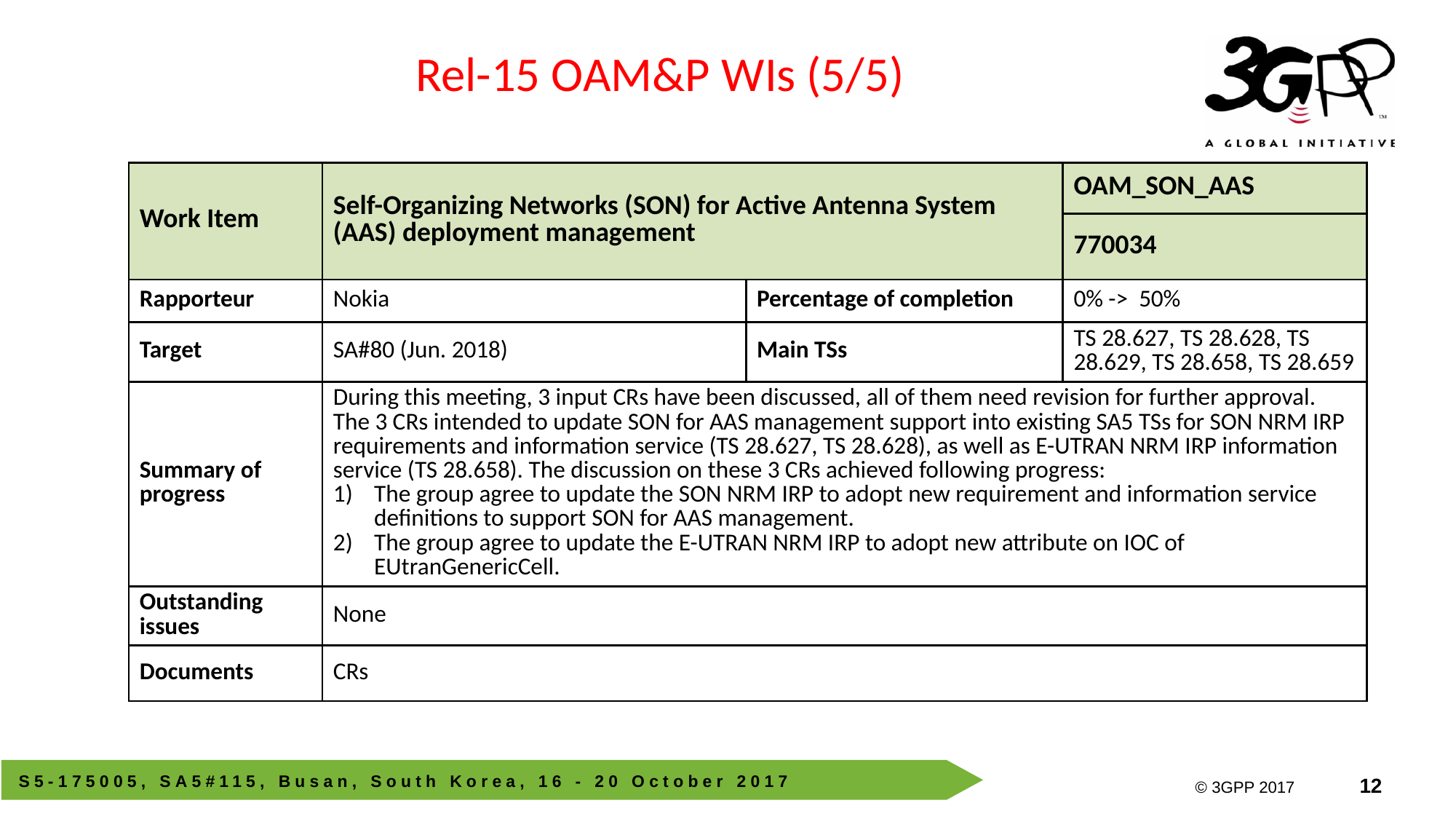

Rel-15 OAM&P WIs (5/5)
| Work Item | Self-Organizing Networks (SON) for Active Antenna System (AAS) deployment management |  | OAM\_SON\_AAS |
| --- | --- | --- | --- |
|  |  |  | 770034 |
| Rapporteur | Nokia | Percentage of completion | 0% -> 50% |
| Target | SA#80 (Jun. 2018) | Main TSs | TS 28.627, TS 28.628, TS 28.629, TS 28.658, TS 28.659 |
| Summary of progress | During this meeting, 3 input CRs have been discussed, all of them need revision for further approval. The 3 CRs intended to update SON for AAS management support into existing SA5 TSs for SON NRM IRP requirements and information service (TS 28.627, TS 28.628), as well as E-UTRAN NRM IRP information service (TS 28.658). The discussion on these 3 CRs achieved following progress: The group agree to update the SON NRM IRP to adopt new requirement and information service definitions to support SON for AAS management. The group agree to update the E-UTRAN NRM IRP to adopt new attribute on IOC of EUtranGenericCell. |  |  |
| Outstanding issues | None |  |  |
| Documents | CRs |  |  |